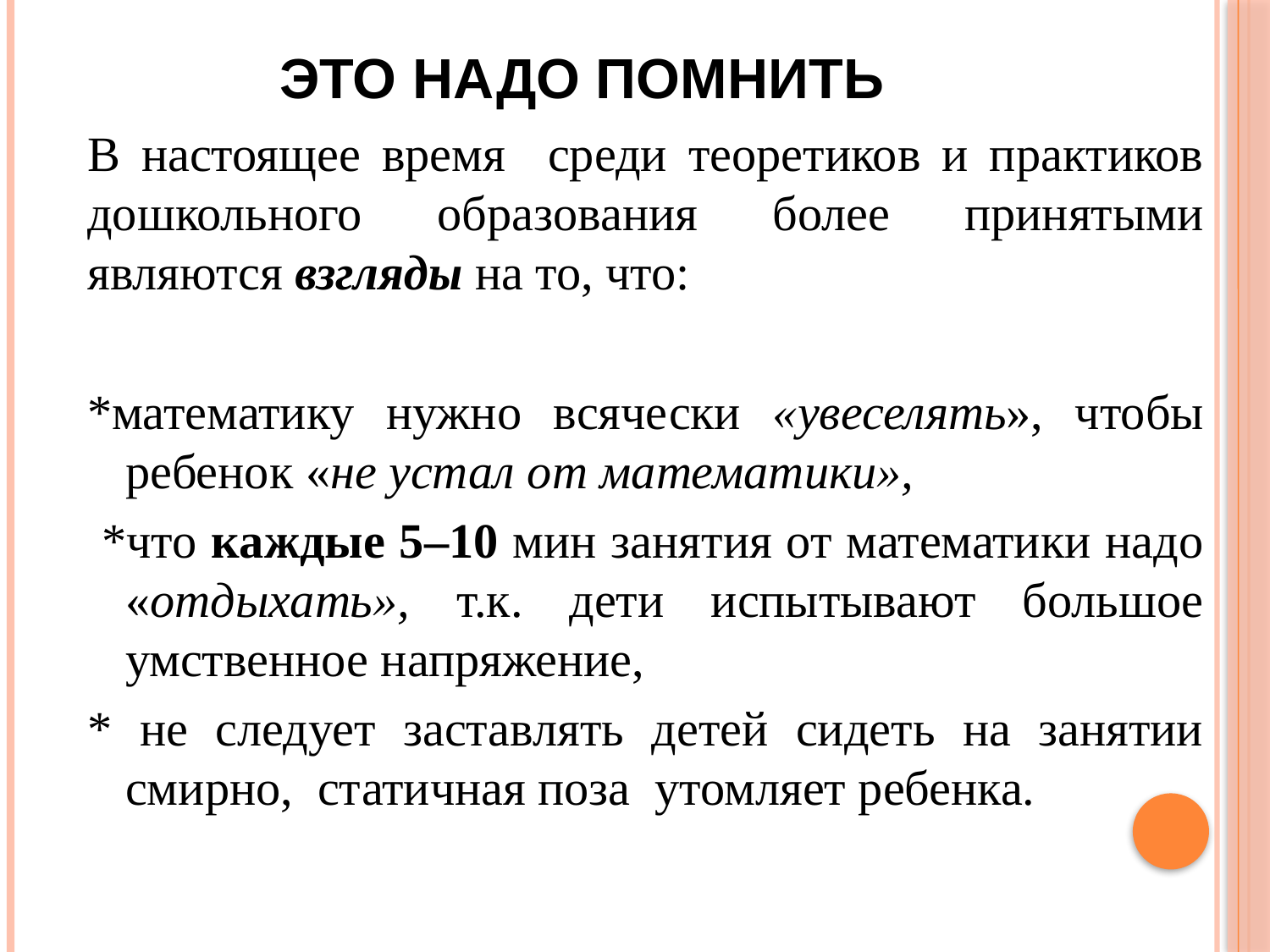

# Это надо помнить
В настоящее время  среди теоретиков и практиков дошкольного образования более принятыми являются взгляды на то, что:

*математику нужно всячески «увеселять», чтобы ребенок «не устал от математики»,
 *что каждые 5–10 мин занятия от математики надо «отдыхать», т.к. дети испытывают большое умственное напряжение,
* не следует заставлять детей сидеть на занятии смирно,  статичная поза  утомляет ребенка.